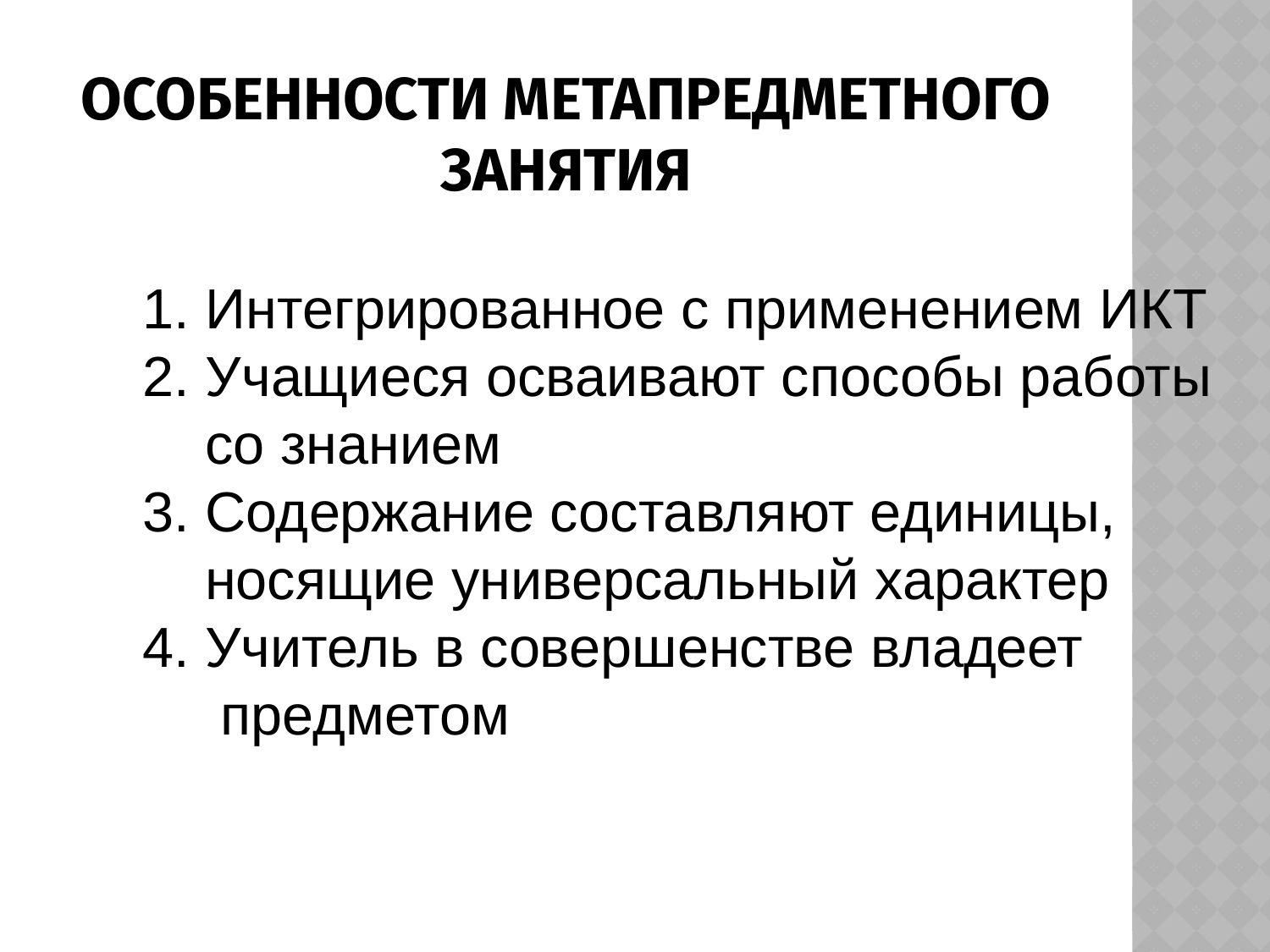

# Особенности метапредметного занятия
 Интегрированное с применением ИКТ
 Учащиеся осваивают способы работы
    со знанием
3. Содержание составляют единицы,
    носящие универсальный характер
4. Учитель в совершенстве владеет
     предметом